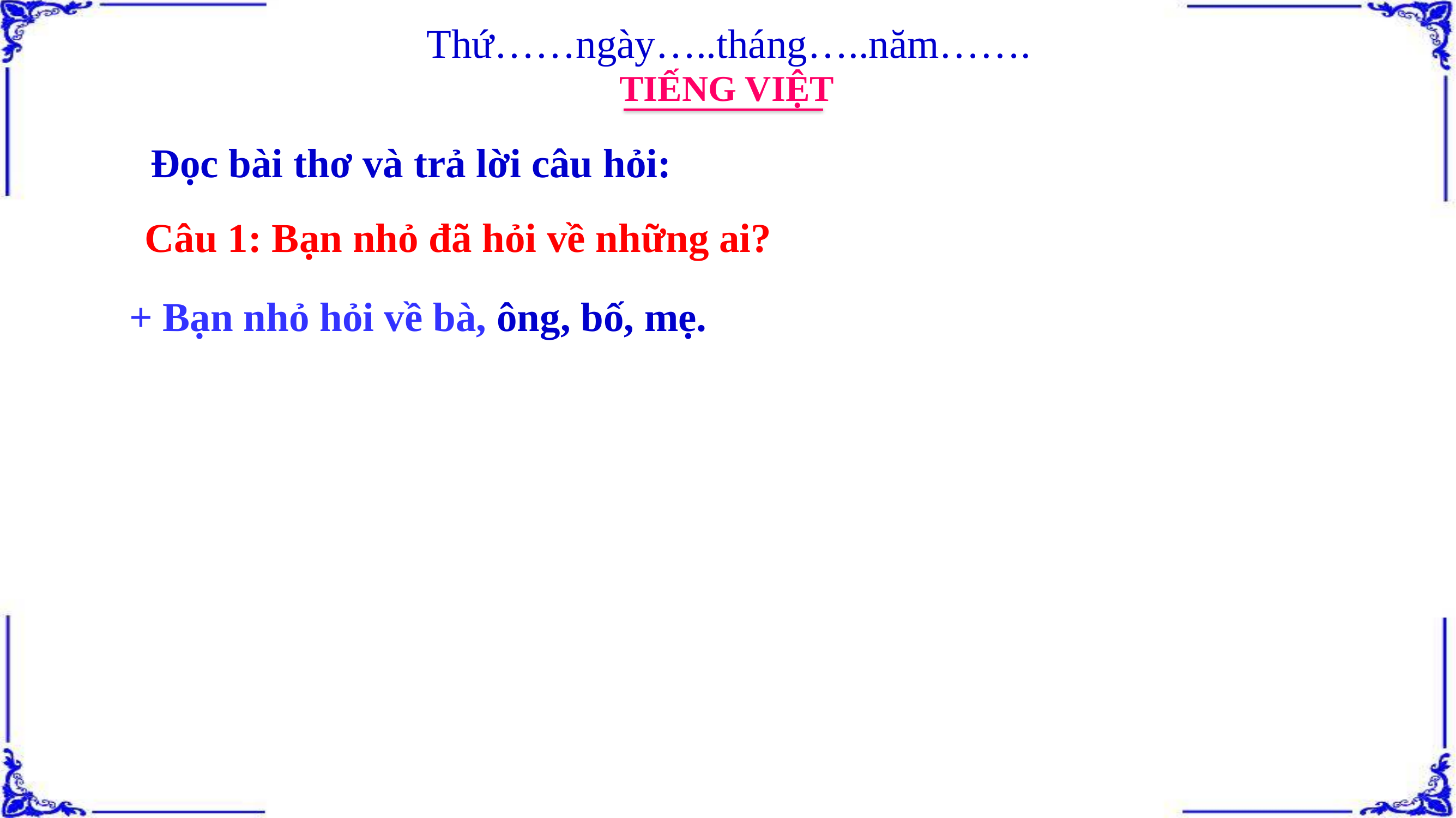

Thứ……ngày…..tháng…..năm…….
TIẾNG VIỆT
Đọc bài thơ và trả lời câu hỏi:
Câu 1: Bạn nhỏ đã hỏi về những ai?
+ Bạn nhỏ hỏi về bà, ông, bố, mẹ.